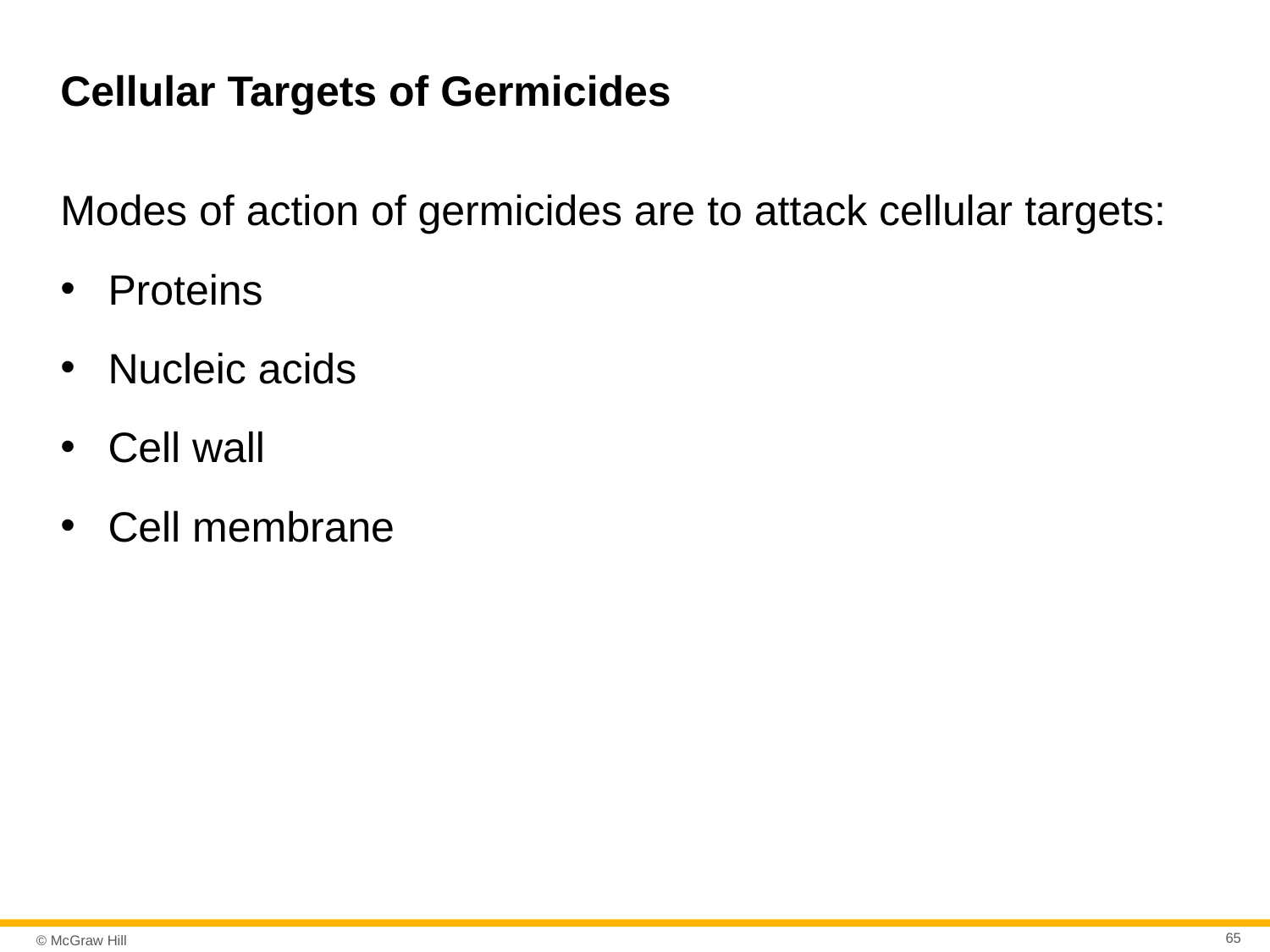

# Cellular Targets of Germicides
Modes of action of germicides are to attack cellular targets:
Proteins
Nucleic acids
Cell wall
Cell membrane